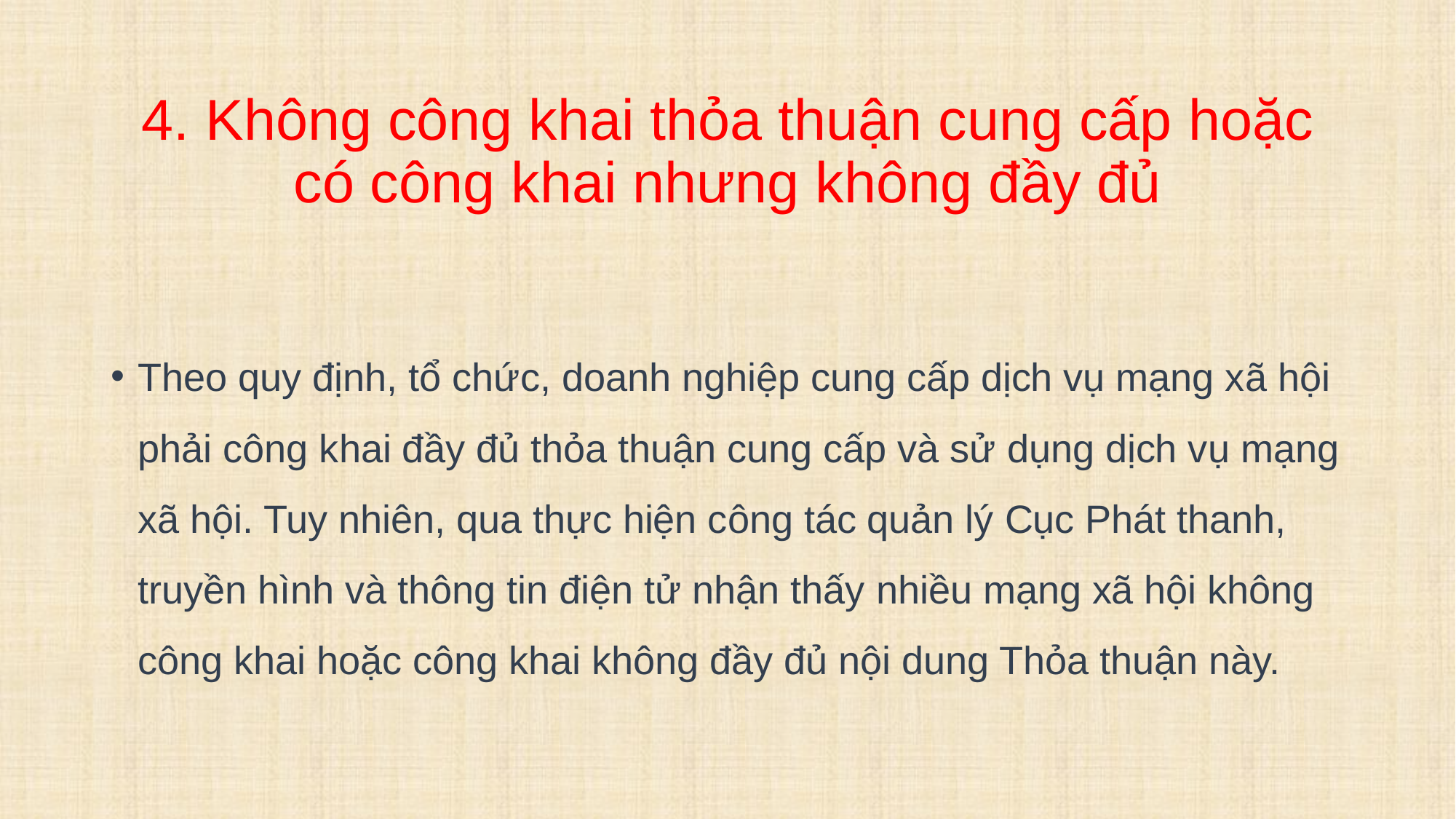

# 4. Không công khai thỏa thuận cung cấp hoặc có công khai nhưng không đầy đủ
Theo quy định, tổ chức, doanh nghiệp cung cấp dịch vụ mạng xã hội phải công khai đầy đủ thỏa thuận cung cấp và sử dụng dịch vụ mạng xã hội. Tuy nhiên, qua thực hiện công tác quản lý Cục Phát thanh, truyền hình và thông tin điện tử nhận thấy nhiều mạng xã hội không công khai hoặc công khai không đầy đủ nội dung Thỏa thuận này.